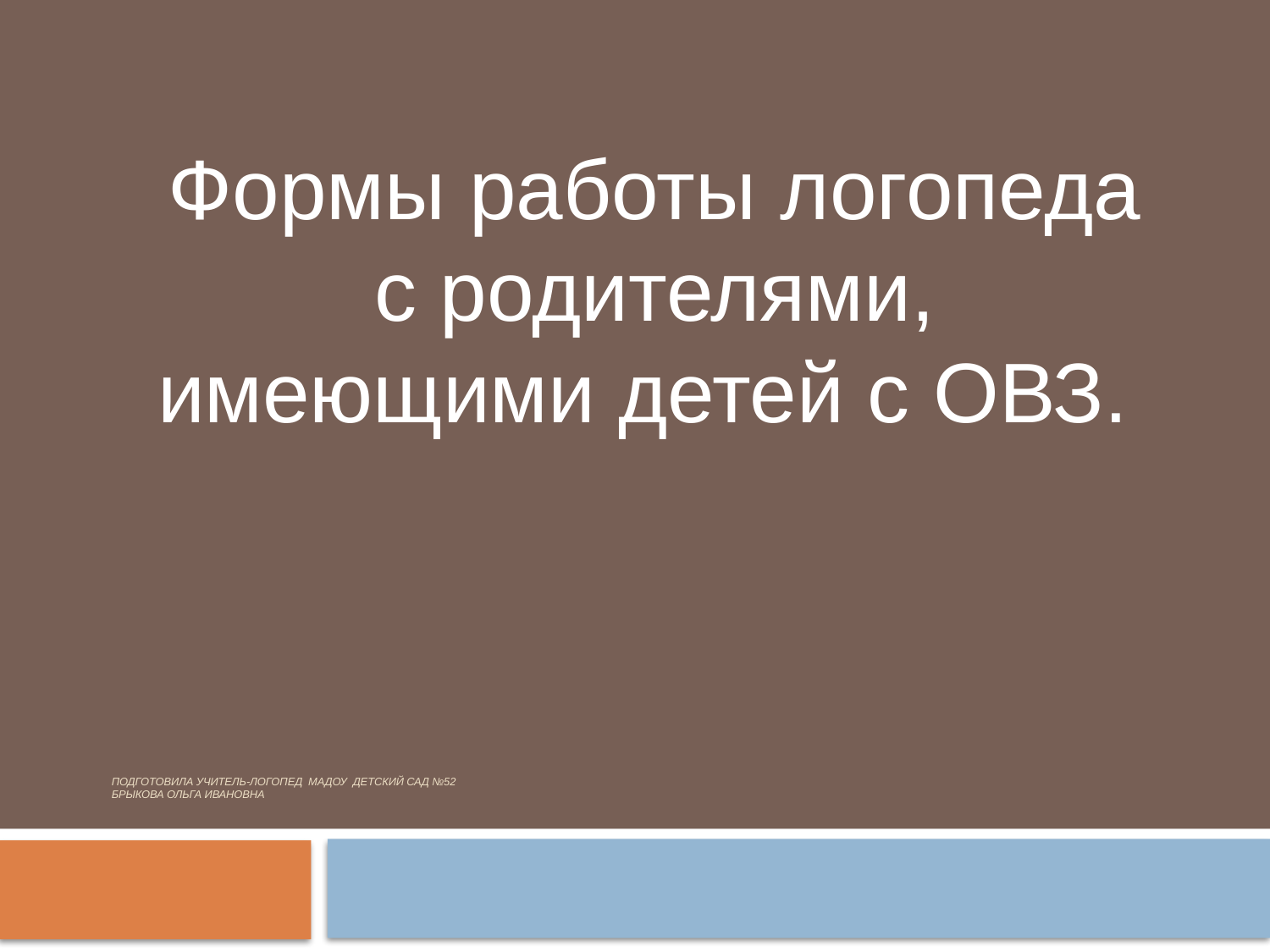

Формы работы логопеда с родителями, имеющими детей с ОВЗ.
# Подготовила учитель-логопед  МАДОУ  детский сад №52 Брыкова Ольга Ивановна